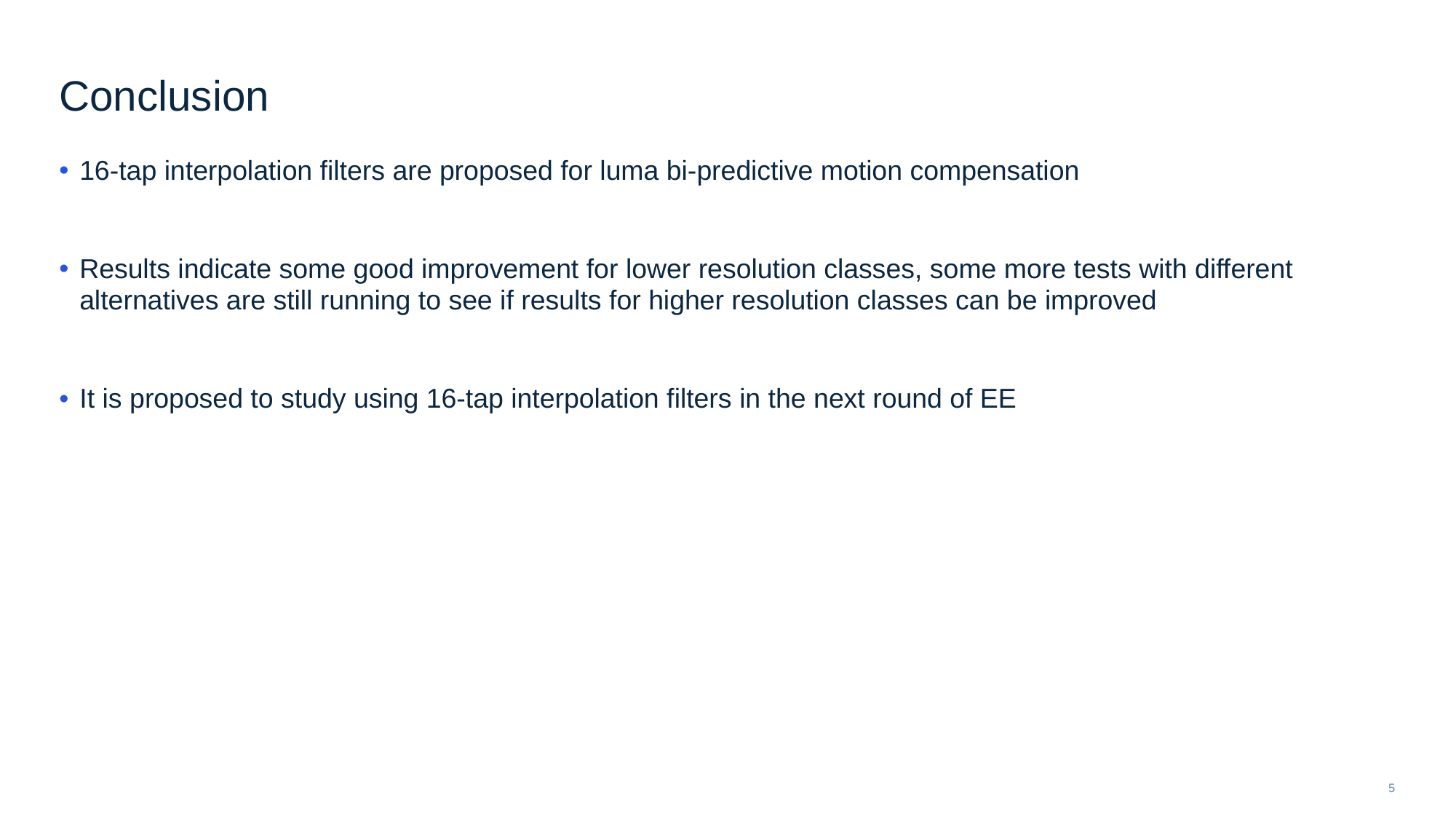

# Conclusion
16-tap interpolation filters are proposed for luma bi-predictive motion compensation

Results indicate some good improvement for lower resolution classes, some more tests with different alternatives are still running to see if results for higher resolution classes can be improved

It is proposed to study using 16-tap interpolation filters in the next round of EE